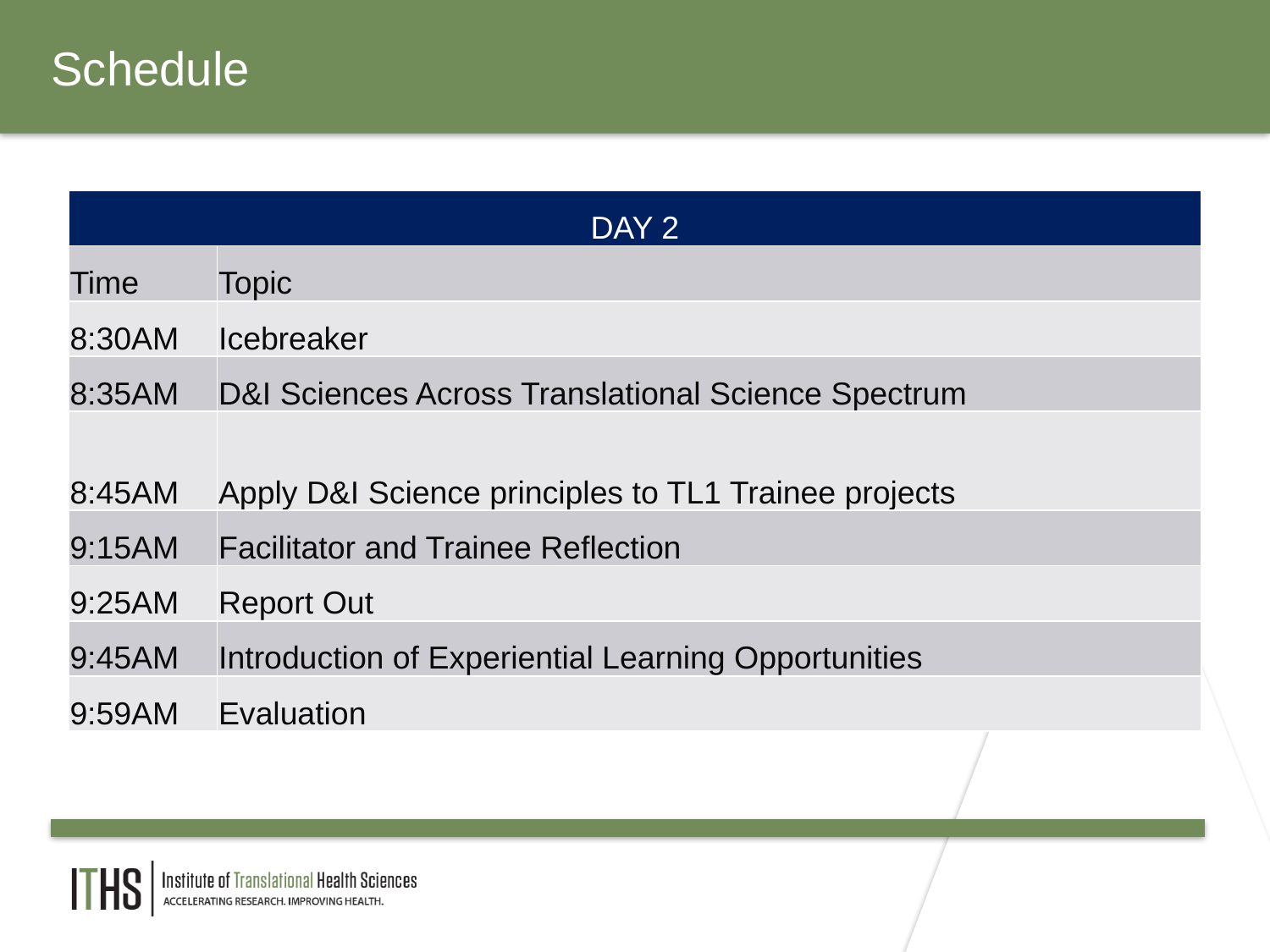

# Schedule
| DAY 2 |  |
| --- | --- |
| Time | Topic |
| 8:30AM | Icebreaker |
| 8:35AM | D&I Sciences Across Translational Science Spectrum |
| 8:45AM | Apply D&I Science principles to TL1 Trainee projects |
| 9:15AM | Facilitator and Trainee Reflection |
| 9:25AM | Report Out |
| 9:45AM | Introduction of Experiential Learning Opportunities |
| 9:59AM | Evaluation |